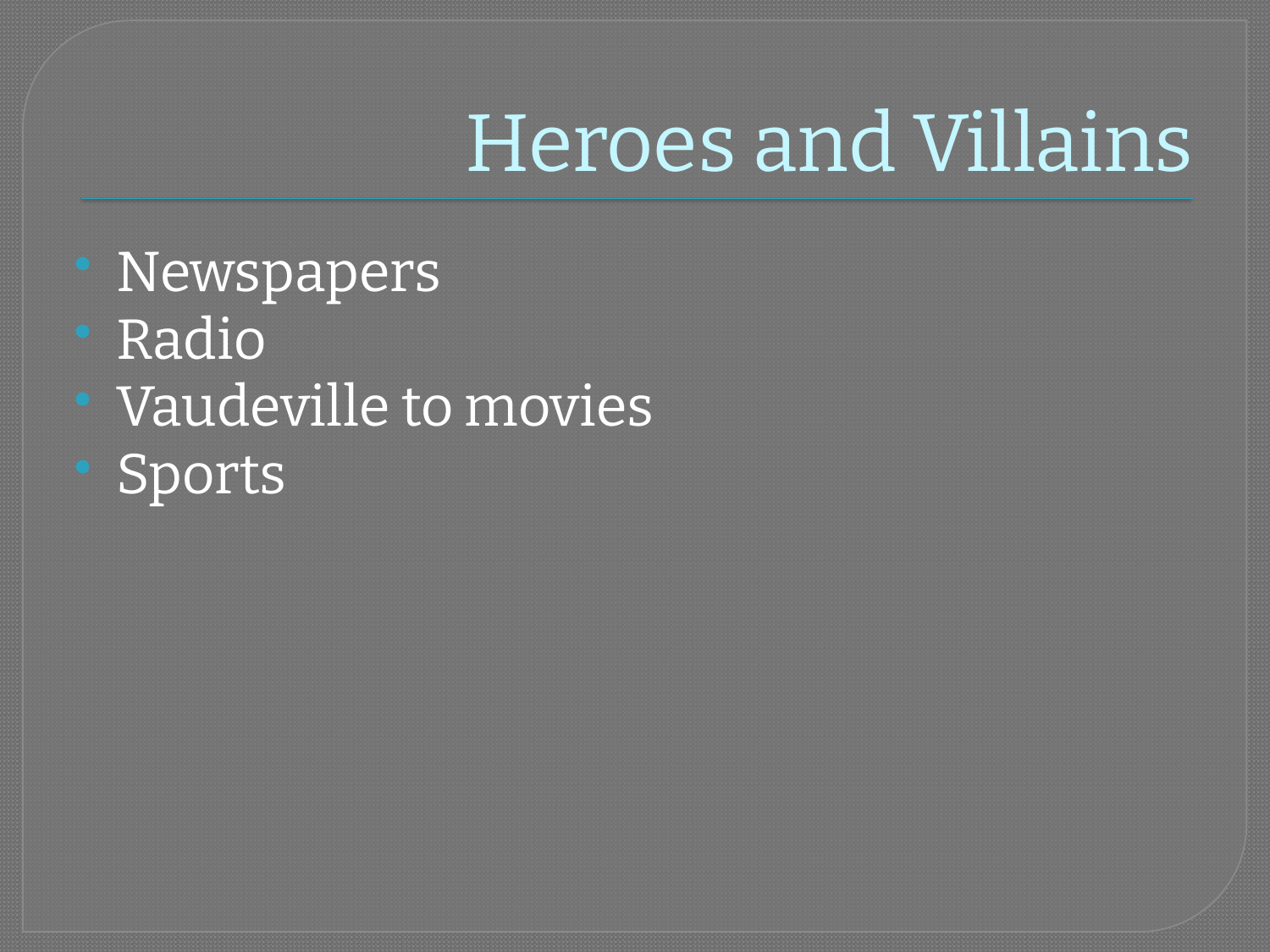

# Heroes and Villains
Newspapers
Radio
Vaudeville to movies
Sports